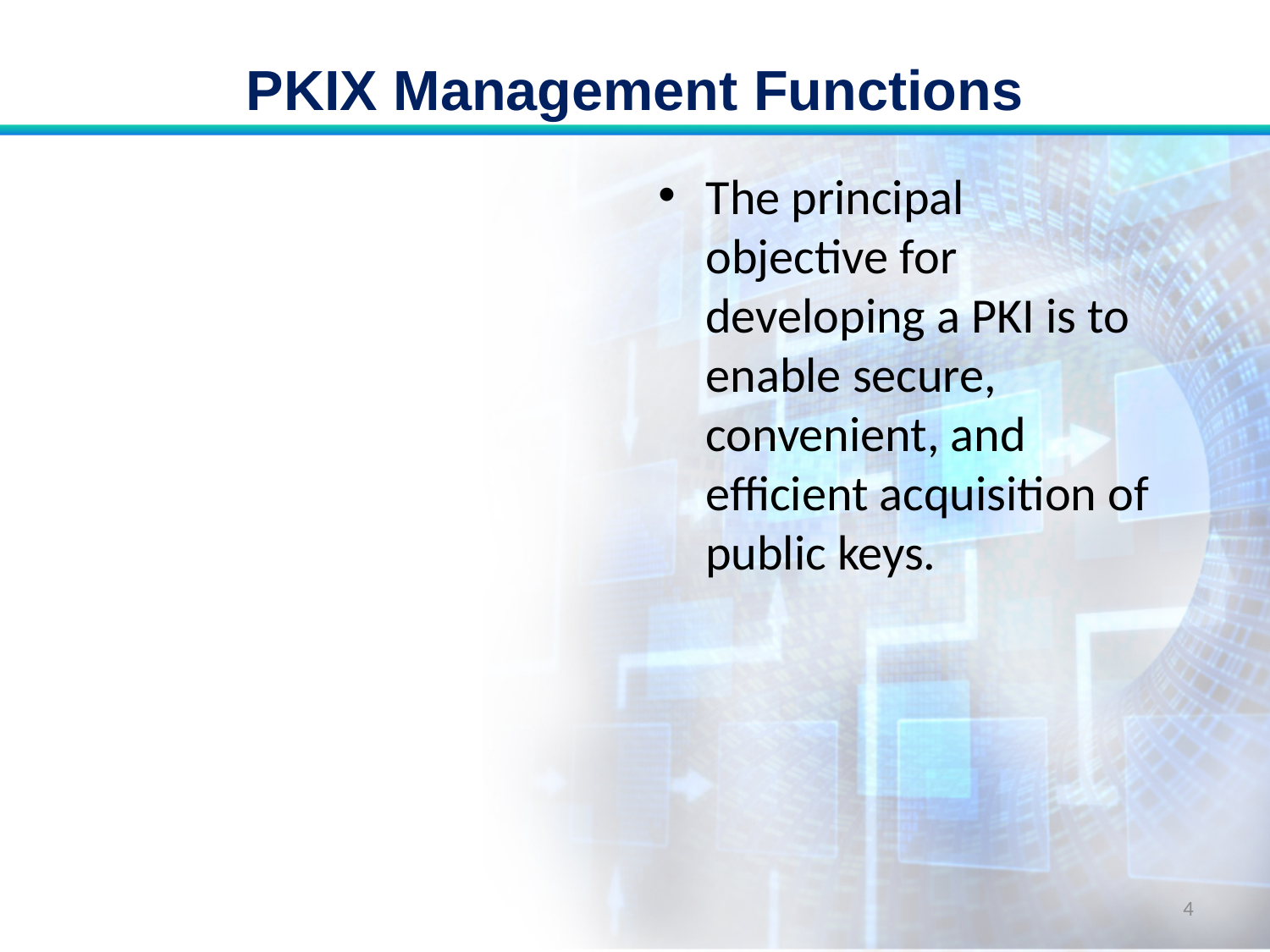

# PKIX Management Functions
The principal objective for developing a PKI is to enable secure, convenient, and efficient acquisition of public keys.

4